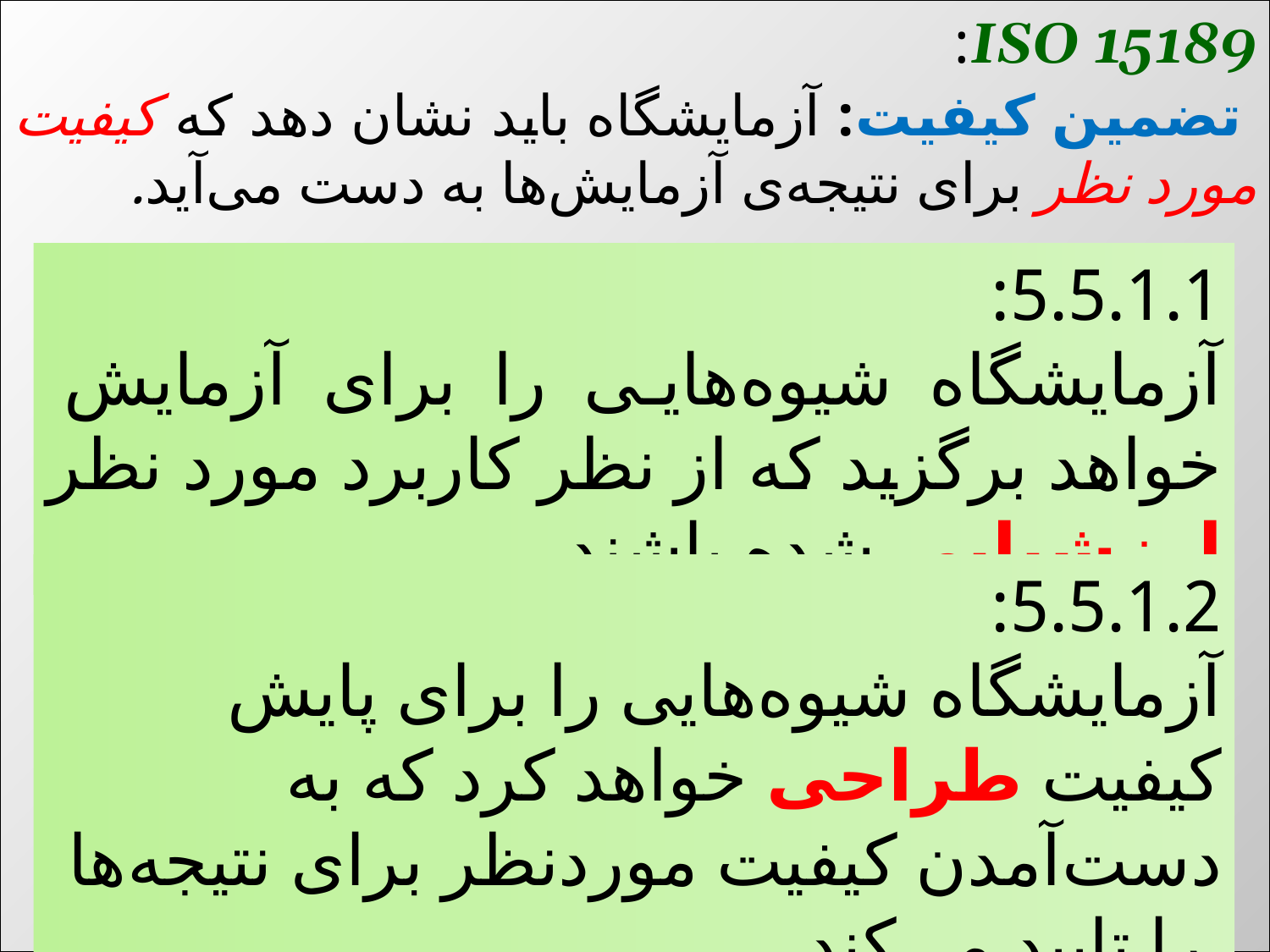

ISO 15189:
 تضمین کیفیت: آزمایشگاه باید نشان دهد که کیفیت مورد نظر برای نتیجه‌ی آزمایش‌ها به دست می‌آید.

5.5.1.1:
آزمایشگاه شیوه‌هایی را برای آزمایش خواهد برگزید که از نظر کاربرد مورد نظر ارزشیابی شده باشند.
5.5.1.2:
آزمایشگاه شیوه‌هایی را برای پایش کیفیت طراحی خواهد کرد که به دست‌آمدن کیفیت موردنظر برای نتیجه‌ها را تایید می‌کند.